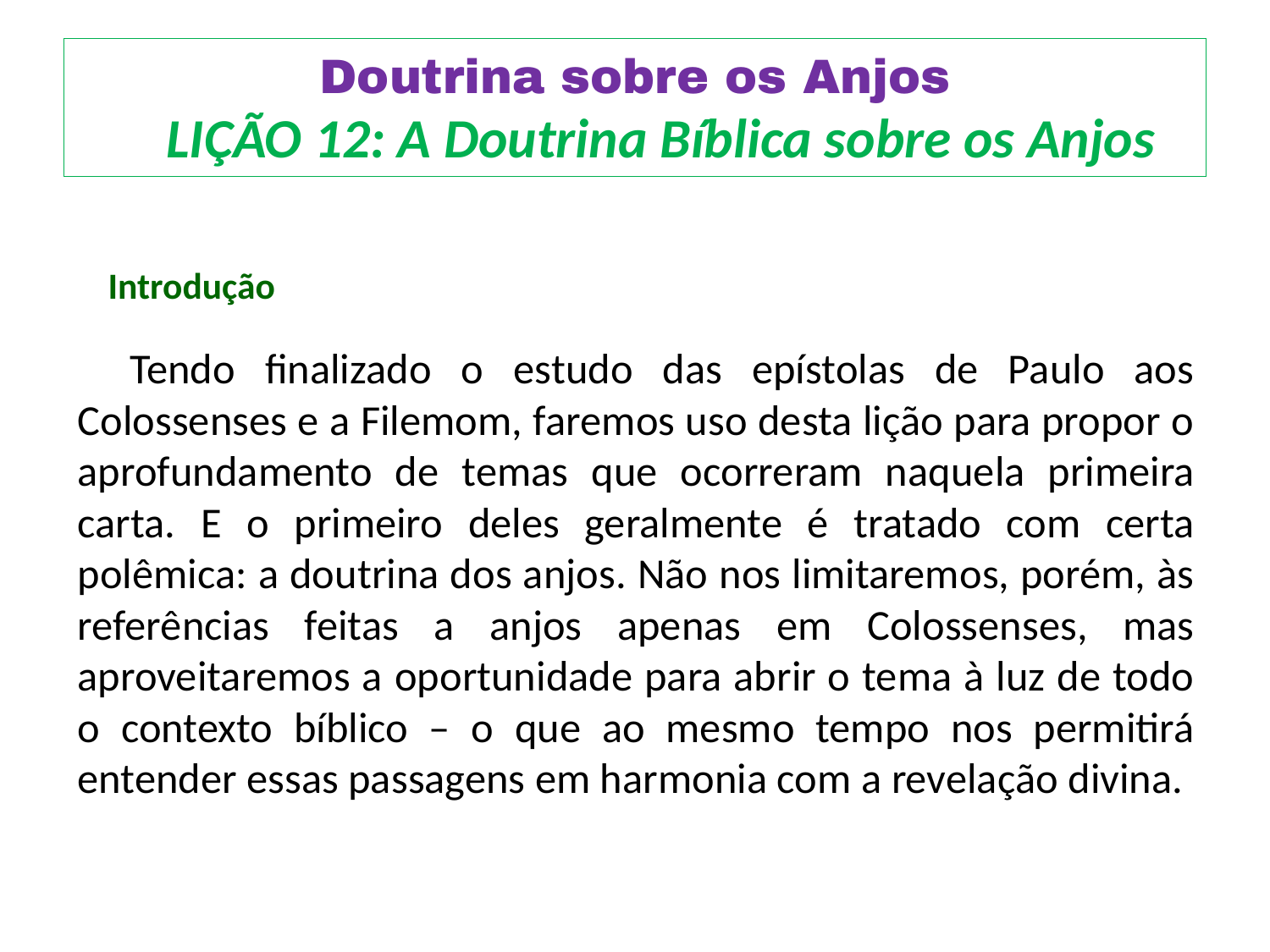

# Doutrina sobre os Anjos LIÇÃO 12: A Doutrina Bíblica sobre os Anjos
   Introdução

	Tendo finalizado o estudo das epístolas de Paulo aos Colossenses e a Filemom, faremos uso desta lição para propor o aprofundamento de temas que ocorreram naquela primeira carta. E o primeiro deles geralmente é tratado com certa polêmica: a doutrina dos anjos. Não nos limitaremos, porém, às referências feitas a anjos apenas em Colossenses, mas aproveitaremos a oportunidade para abrir o tema à luz de todo o contexto bíblico – o que ao mesmo tempo nos permitirá entender essas passagens em harmonia com a revelação divina.